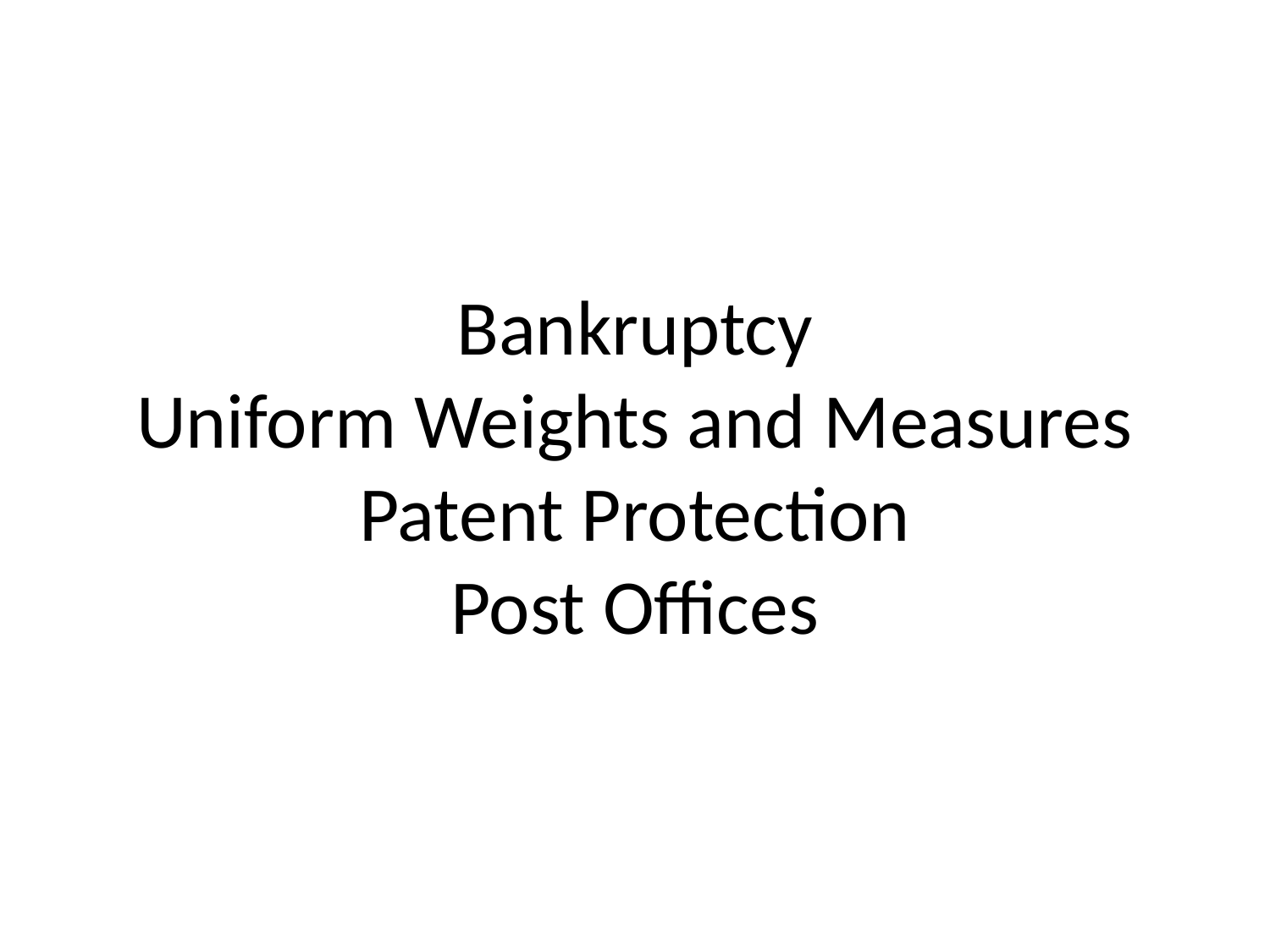

# Bankruptcy Uniform Weights and Measures Patent Protection Post Offices